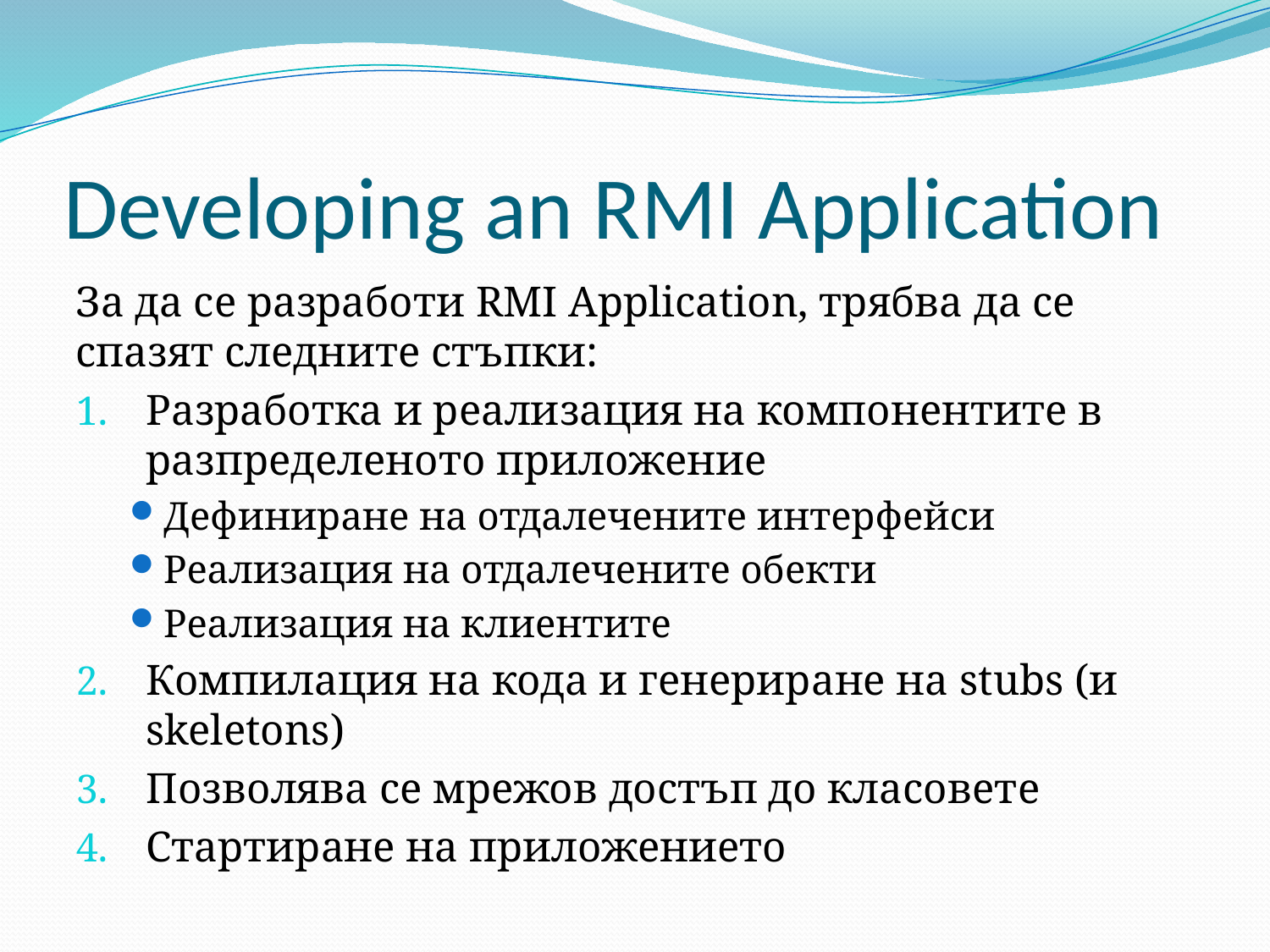

# Developing an RMI Application
За да се разработи RMI Application, трябва да се спазят следните стъпки:
Разработка и реализация на компонентите в разпределеното приложение
Дефиниране на отдалечените интерфейси
Реализация на отдалечените обекти
Реализация на клиентите
Компилация на кода и генериране на stubs (и skeletons)
Позволява се мрежов достъп до класовете
Стартиране на приложението